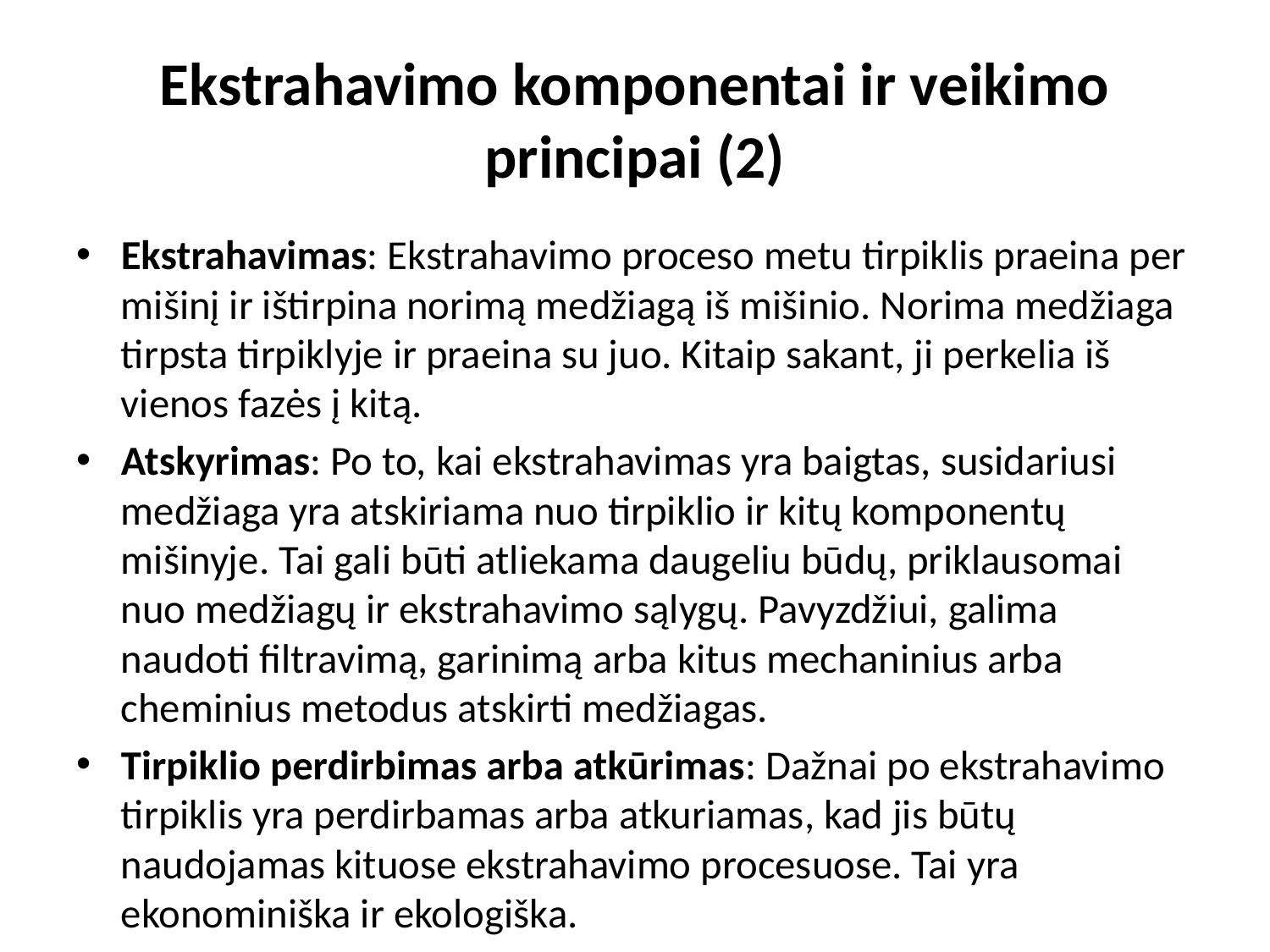

# Ekstrahavimo komponentai ir veikimo principai (2)
Ekstrahavimas: Ekstrahavimo proceso metu tirpiklis praeina per mišinį ir ištirpina norimą medžiagą iš mišinio. Norima medžiaga tirpsta tirpiklyje ir praeina su juo. Kitaip sakant, ji perkelia iš vienos fazės į kitą.
Atskyrimas: Po to, kai ekstrahavimas yra baigtas, susidariusi medžiaga yra atskiriama nuo tirpiklio ir kitų komponentų mišinyje. Tai gali būti atliekama daugeliu būdų, priklausomai nuo medžiagų ir ekstrahavimo sąlygų. Pavyzdžiui, galima naudoti filtravimą, garinimą arba kitus mechaninius arba cheminius metodus atskirti medžiagas.
Tirpiklio perdirbimas arba atkūrimas: Dažnai po ekstrahavimo tirpiklis yra perdirbamas arba atkuriamas, kad jis būtų naudojamas kituose ekstrahavimo procesuose. Tai yra ekonominiška ir ekologiška.